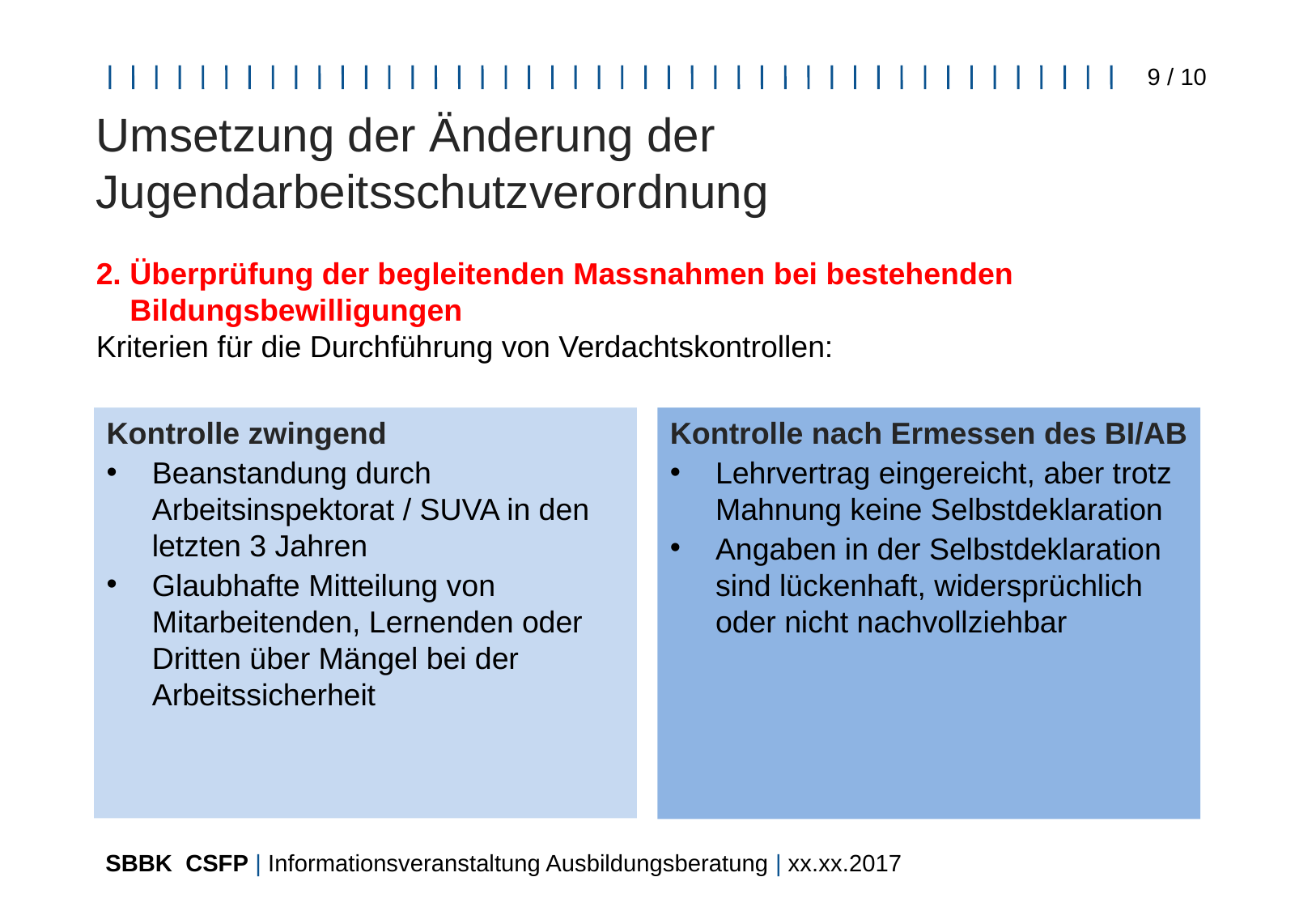

# Umsetzung der Änderung der Jugendarbeitsschutzverordnung 2. Überprüfung der begleitenden Massnahmen bei bestehenden Bildungsbewilligungen Kriterien für die Durchführung von Verdachtskontrollen:
Kontrolle zwingend
Beanstandung durch Arbeitsinspektorat / SUVA in den letzten 3 Jahren
Glaubhafte Mitteilung von Mitarbeitenden, Lernenden oder Dritten über Mängel bei der Arbeitssicherheit
Kontrolle nach Ermessen des BI/AB
Lehrvertrag eingereicht, aber trotz Mahnung keine Selbstdeklaration
Angaben in der Selbstdeklaration sind lückenhaft, widersprüchlich oder nicht nachvollziehbar